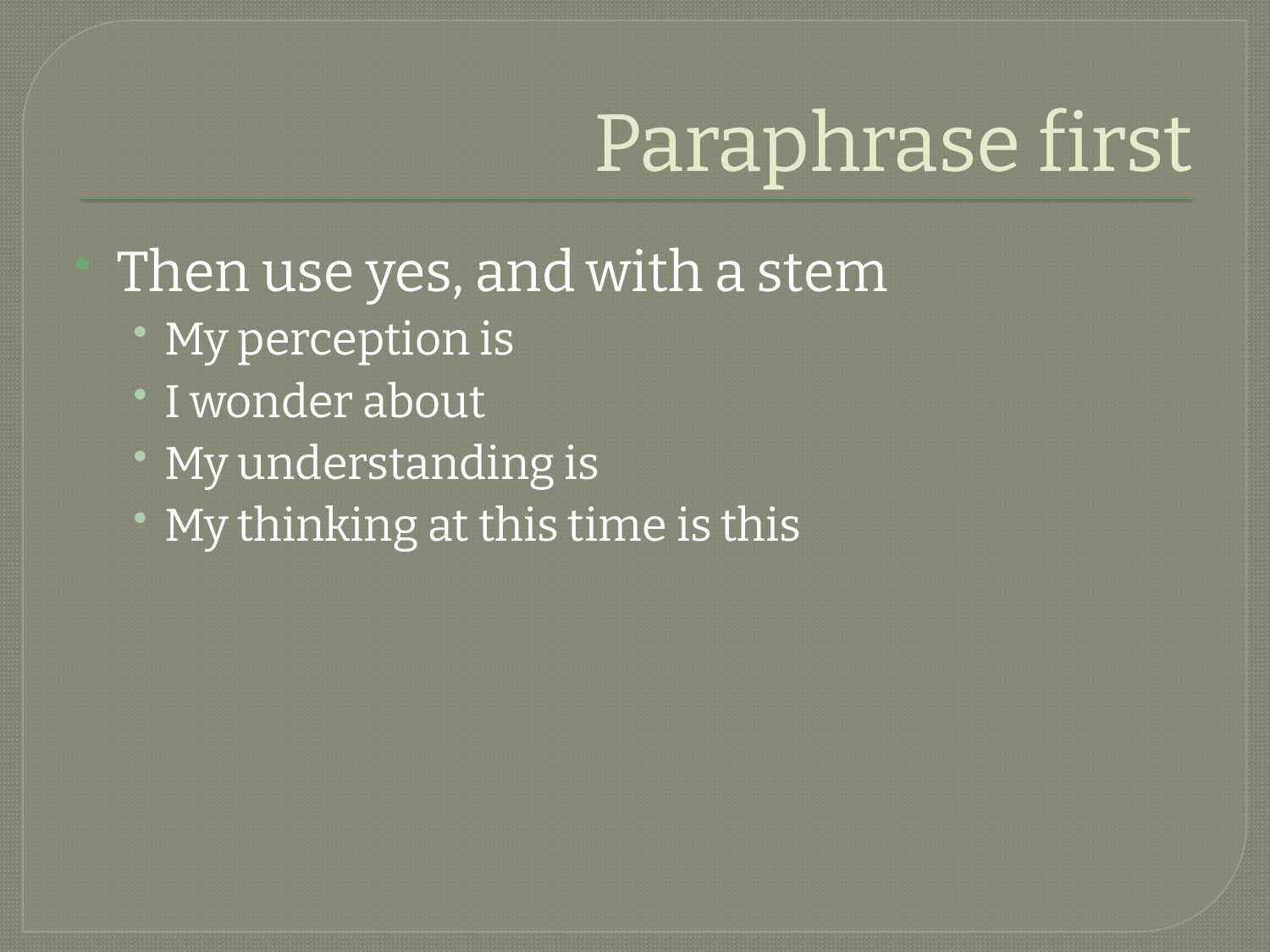

# Paraphrase first
Then use yes, and with a stem
My perception is
I wonder about
My understanding is
My thinking at this time is this